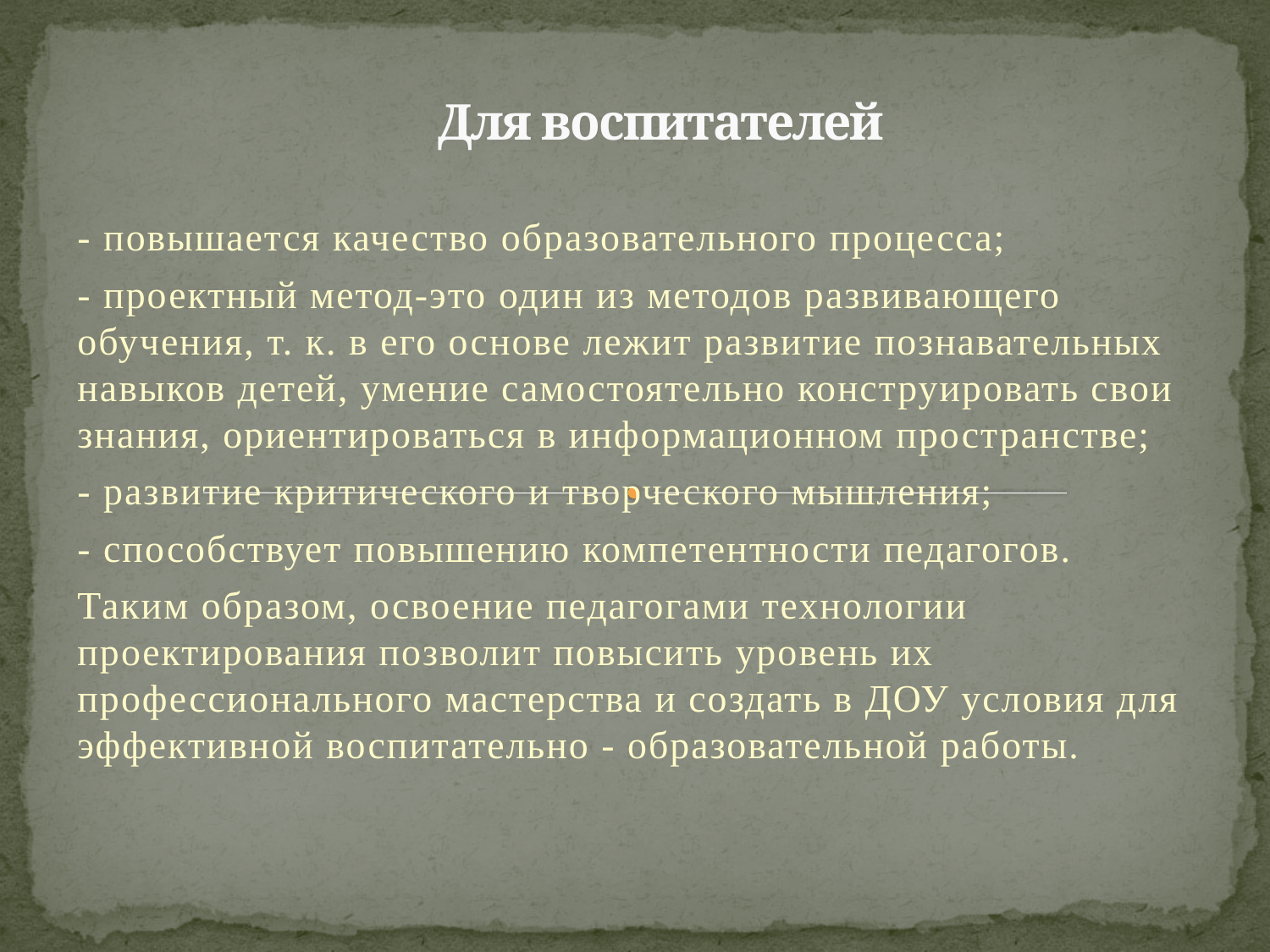

# Для воспитателей
- повышается качество образовательного процесса;
- проектный метод-это один из методов развивающего обучения, т. к. в его основе лежит развитие познавательных навыков детей, умение самостоятельно конструировать свои знания, ориентироваться в информационном пространстве;
- развитие критического и творческого мышления;
- способствует повышению компетентности педагогов.
Таким образом, освоение педагогами технологии проектирования позволит повысить уровень их профессионального мастерства и создать в ДОУ условия для эффективной воспитательно - образовательной работы.